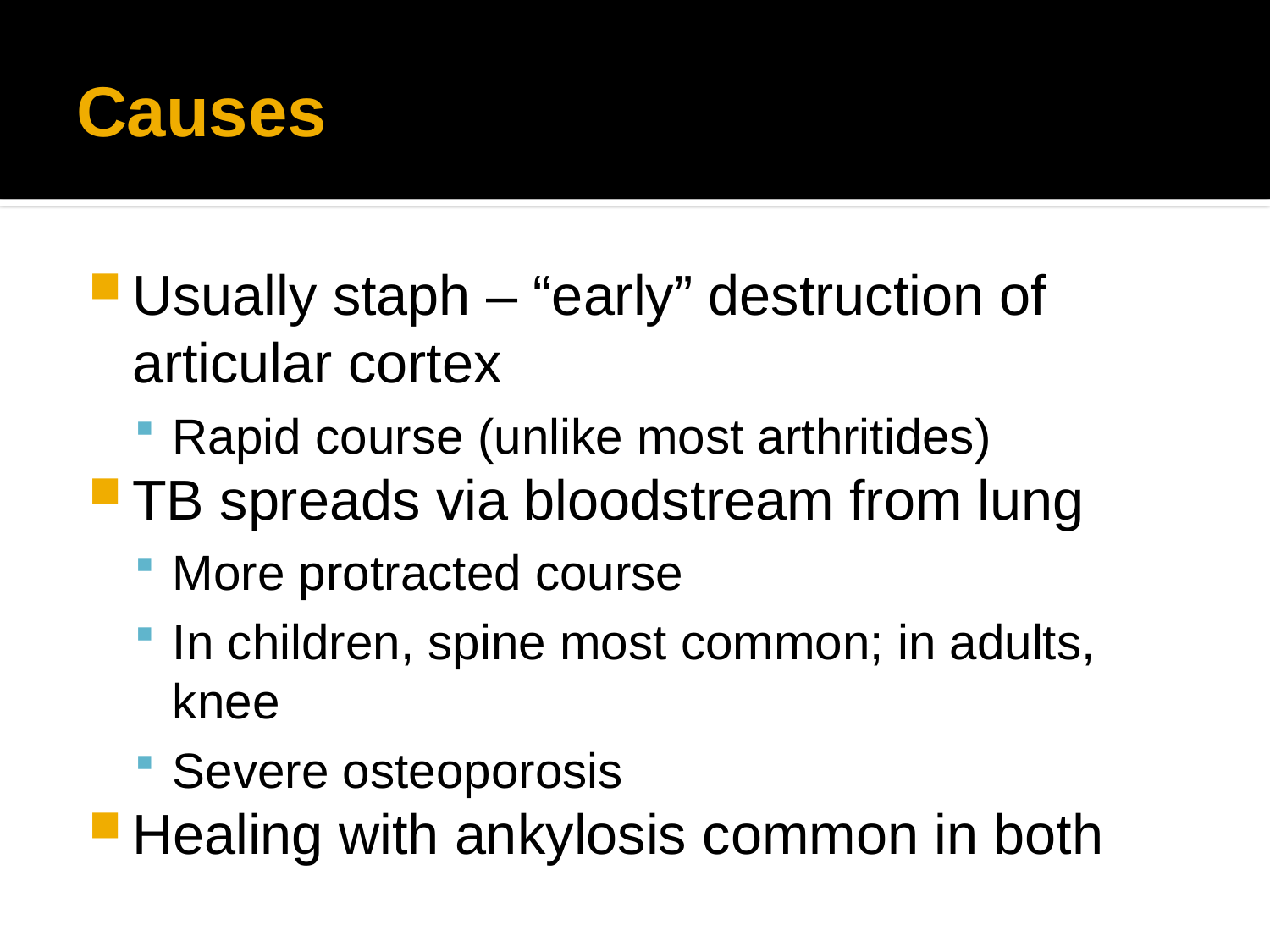

# Causes
Usually staph – “early” destruction of articular cortex
Rapid course (unlike most arthritides)
TB spreads via bloodstream from lung
More protracted course
In children, spine most common; in adults, knee
Severe osteoporosis
Healing with ankylosis common in both